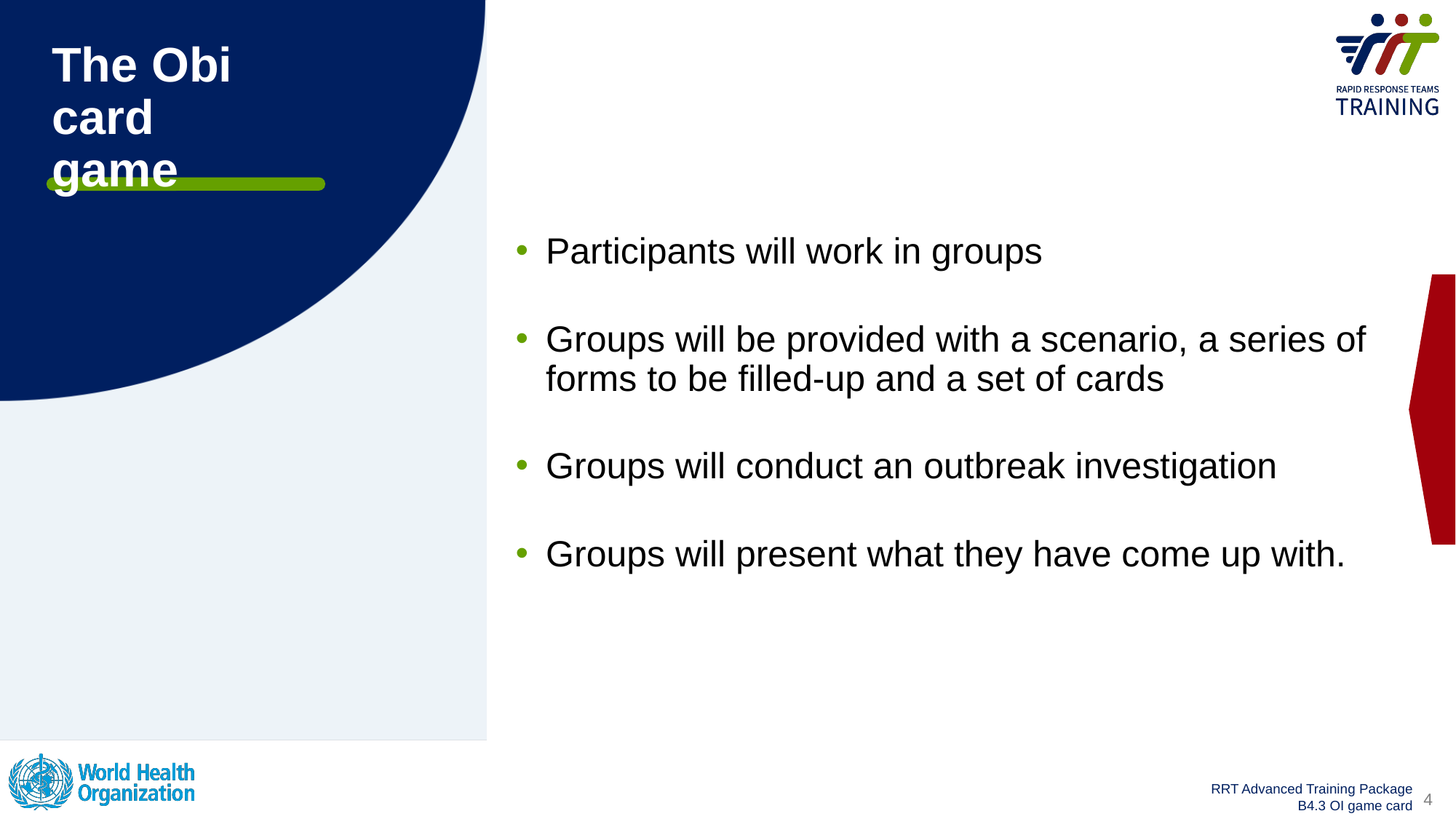

# The Obi card game
Participants will work in groups

Groups will be provided with a scenario, a series of forms to be filled-up and a set of cards

Groups will conduct an outbreak investigation

Groups will present what they have come up with.